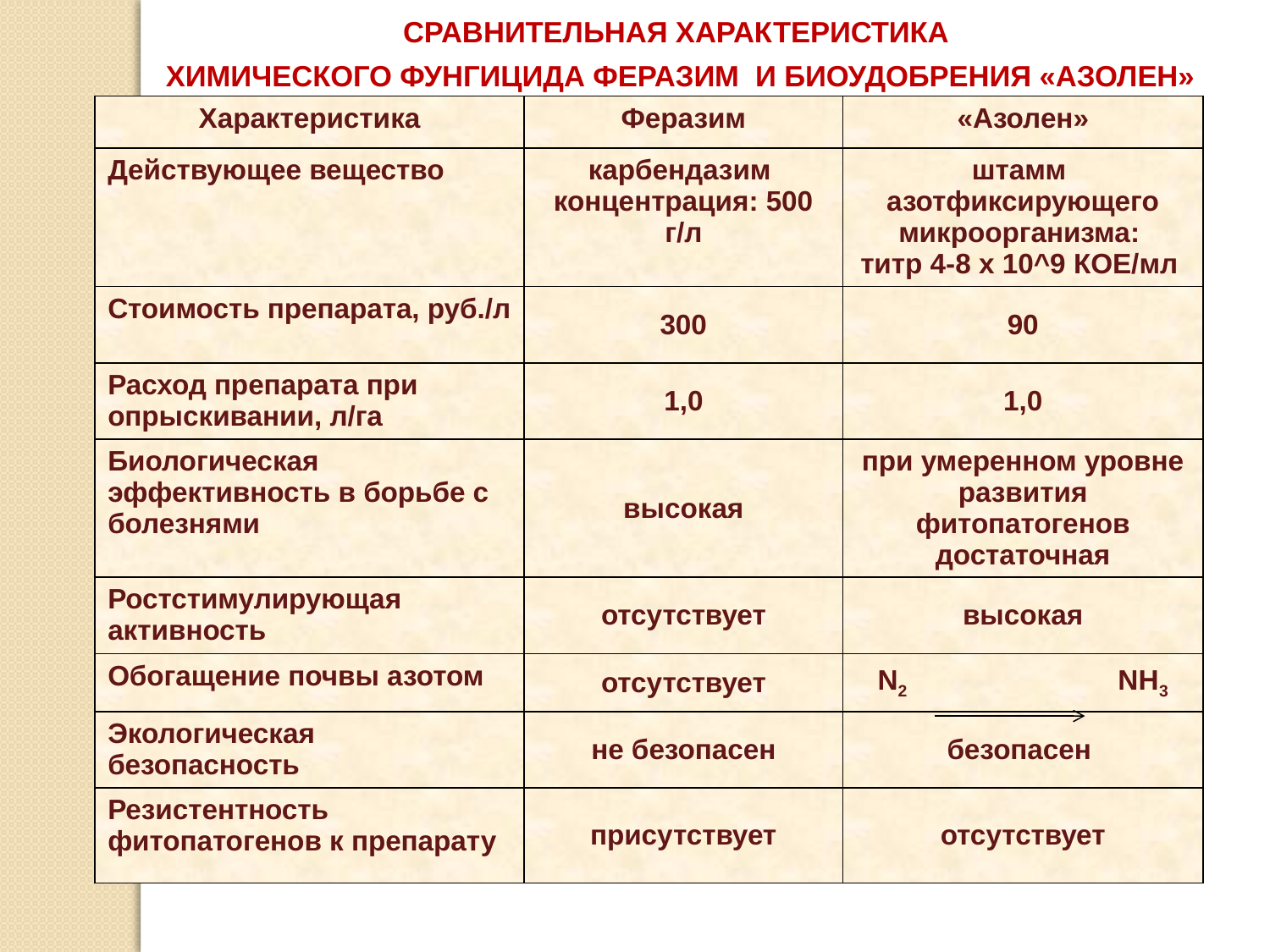

СРАВНИТЕЛЬНАЯ ХАРАКТЕРИСТИКА
ХИМИЧЕСКОГО ФУНГИЦИДА ФЕРАЗИМ  И БИОУДОБРЕНИЯ «АЗОЛЕН»
| Характеристика | Феразим | «Азолен» |
| --- | --- | --- |
| Действующее вещество | карбендазим концентрация: 500 г/л | штамм азотфиксирующего микроорганизма: титр 4-8 х 10^9 КОЕ/мл |
| Стоимость препарата, руб./л | 300 | 90 |
| Расход препарата при опрыскивании, л/га | 1,0 | 1,0 |
| Биологическая эффективность в борьбе с болезнями | высокая | при умеренном уровне развития фитопатогенов достаточная |
| Ростстимулирующая активность | отсутствует | высокая |
| Обогащение почвы азотом | отсутствует | N2 NH3 |
| Экологическая безопасность | не безопасен | безопасен |
| Резистентность фитопатогенов к препарату | присутствует | отсутствует |